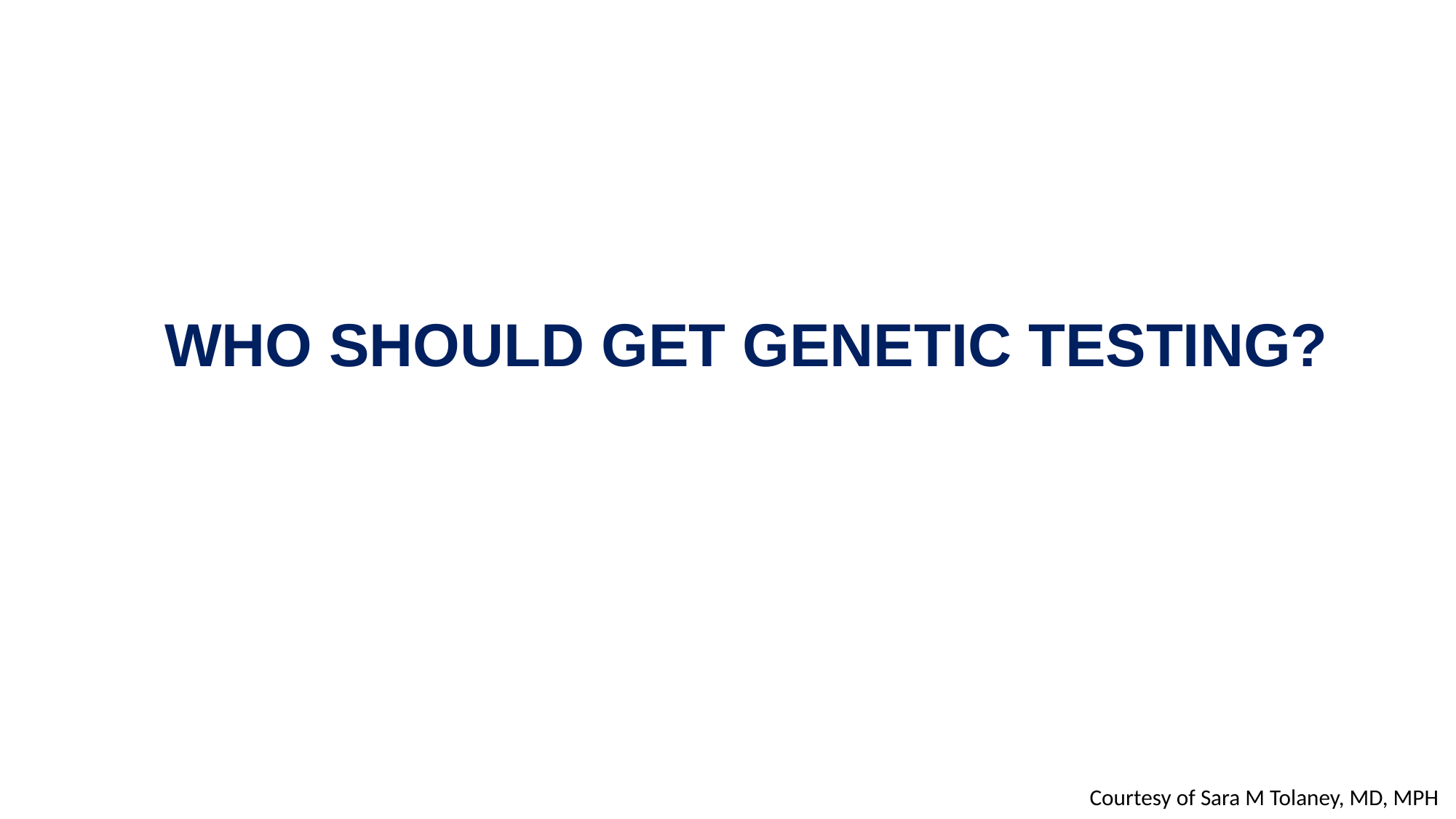

#
WHO SHOULD GET GENETIC TESTING?
Courtesy of Sara M Tolaney, MD, MPH